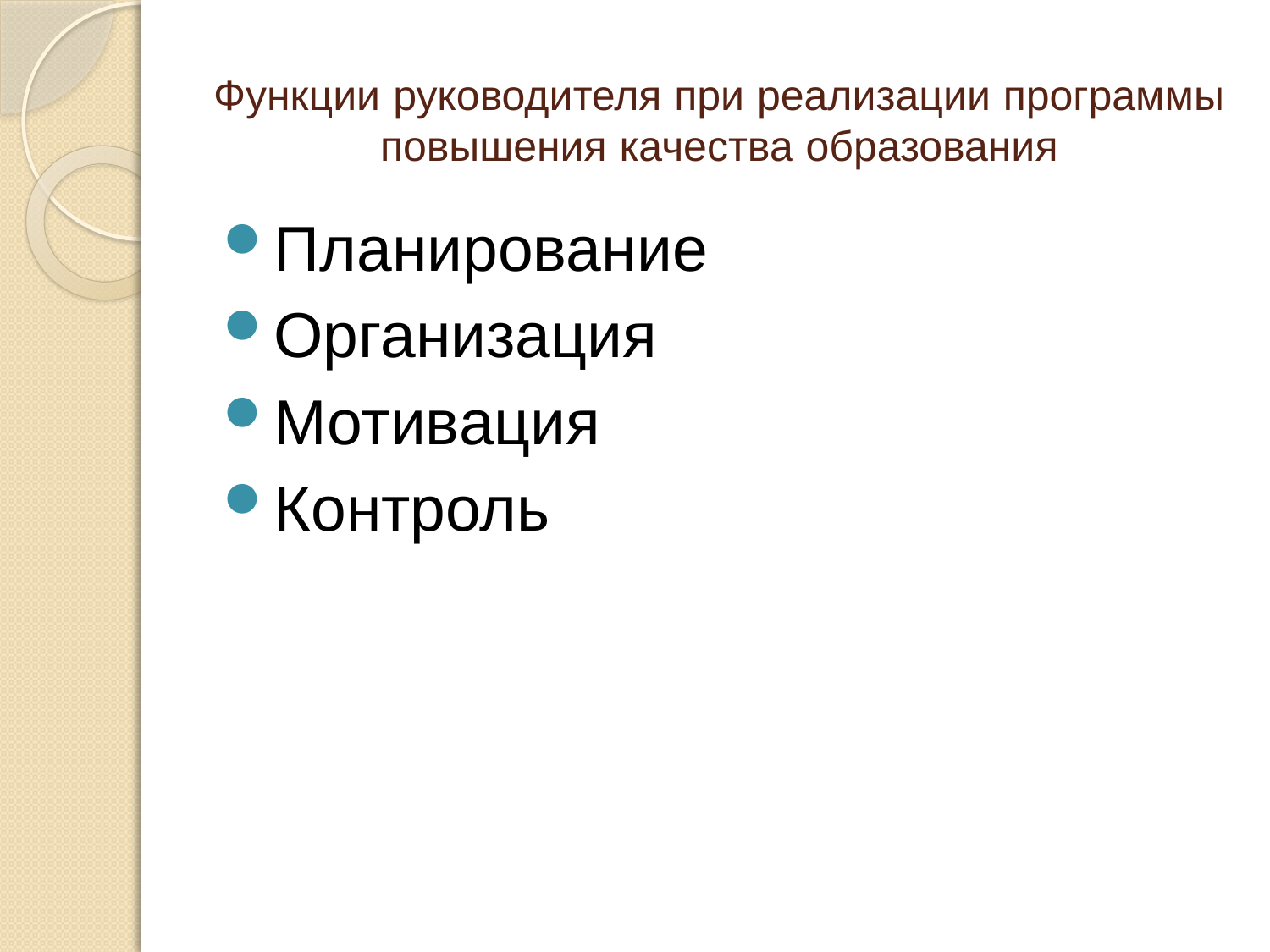

# Функции руководителя при реализации программы повышения качества образования
Планирование
Организация
Мотивация
Контроль